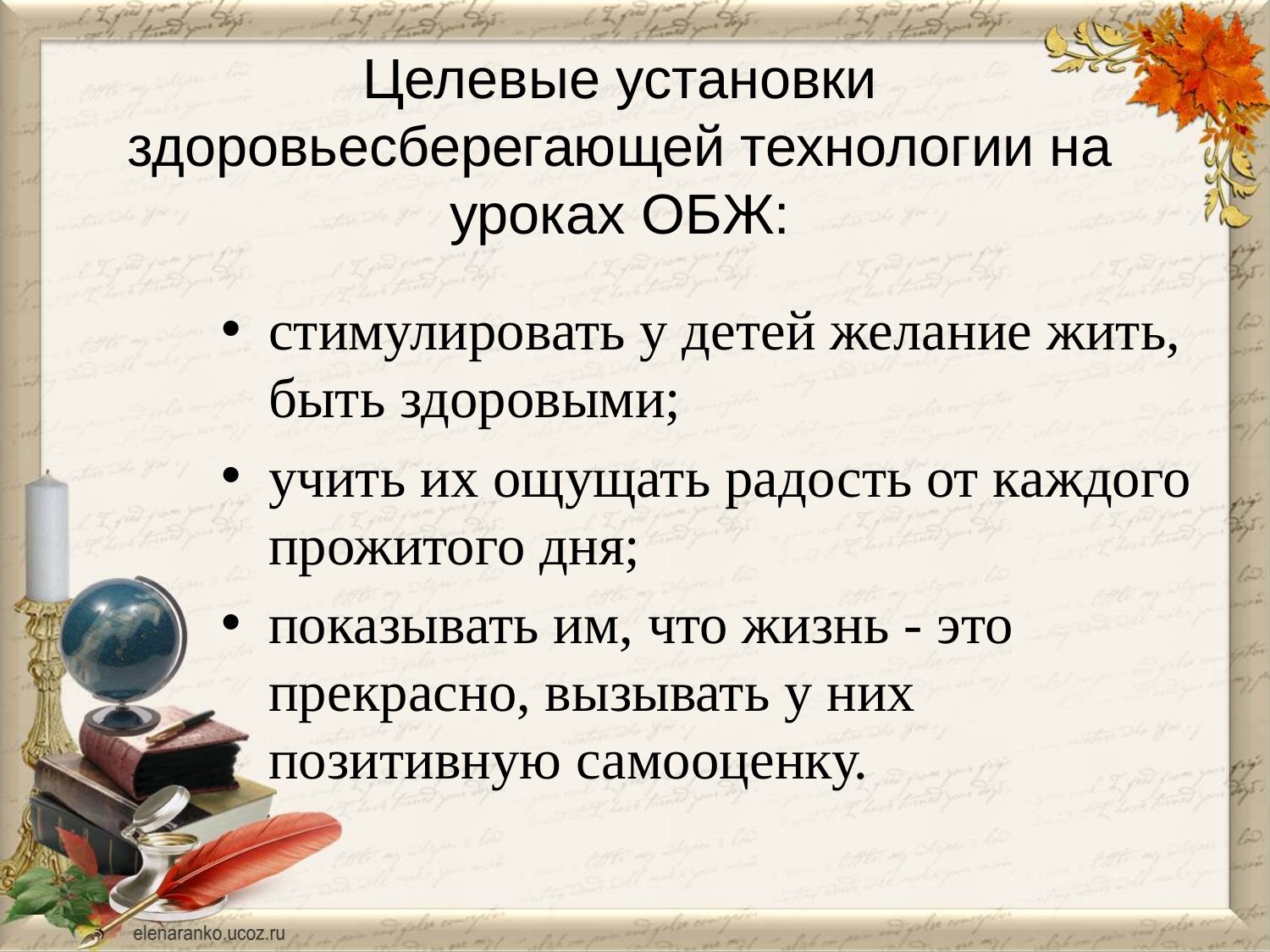

# Целевые установки здоровьесберегающей технологии на уроках ОБЖ:
стимулировать у детей желание жить, быть здоровыми;
учить их ощущать радость от каждого прожитого дня;
показывать им, что жизнь - это прекрасно, вызывать у них позитивную самооценку.